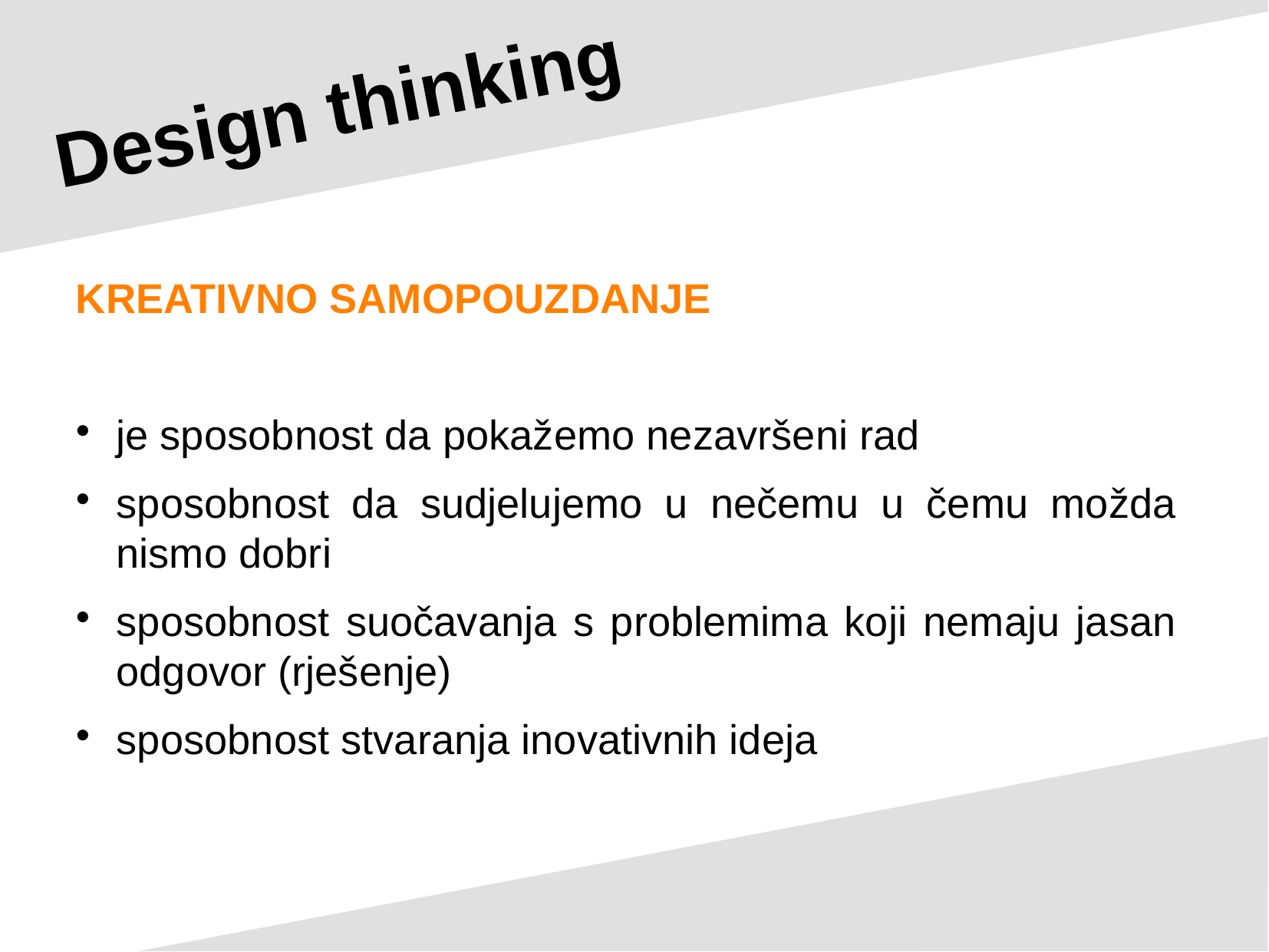

Design thinking

KREATIVNO SAMOPOUZDANJE

je sposobnost da pokažemo nezavršeni rad
sposobnost da sudjelujemo u nečemu u čemu možda nismo dobri
sposobnost suočavanja s problemima koji nemaju jasan odgovor (rješenje)
sposobnost stvaranja inovativnih ideja